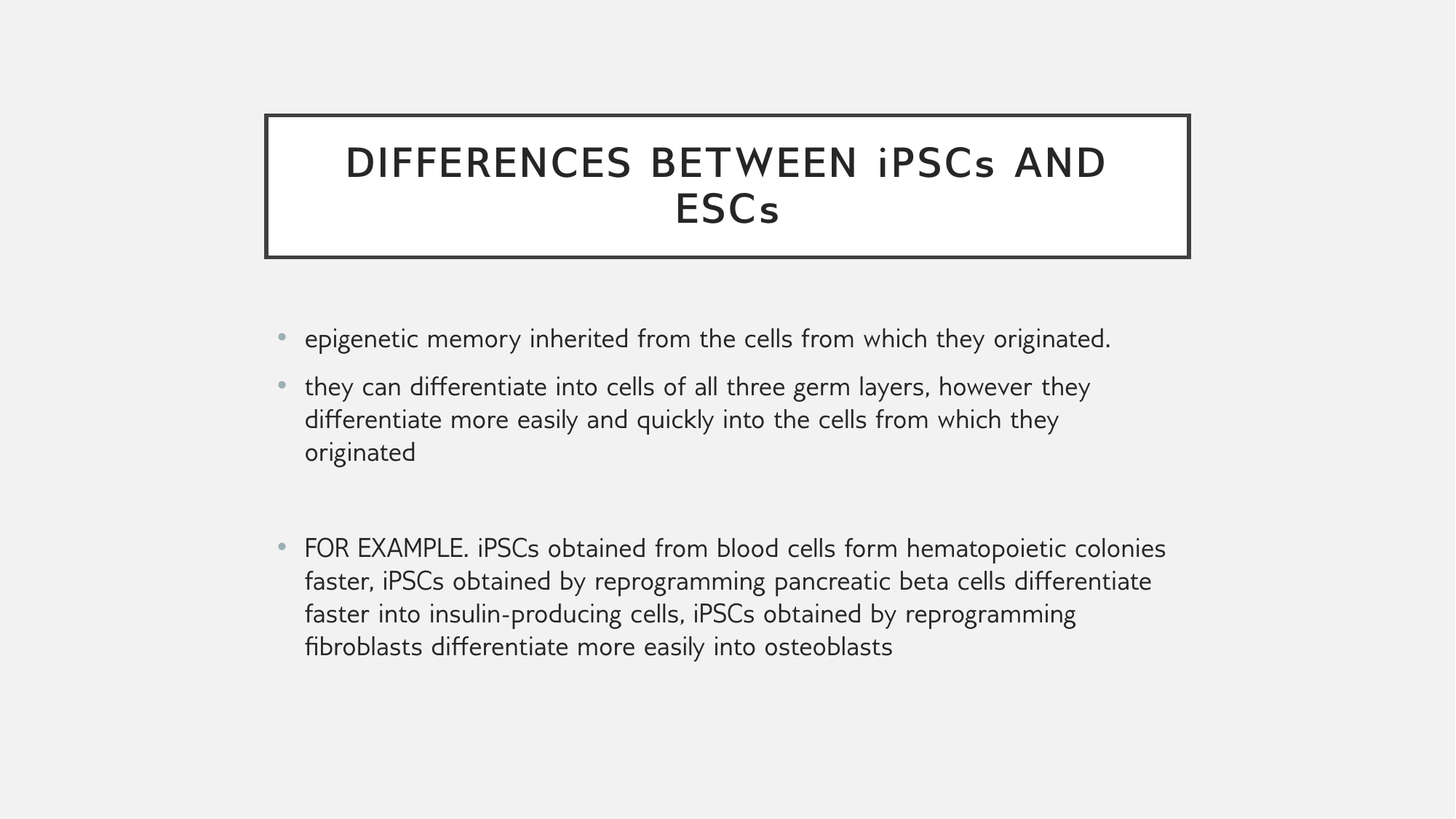

# DIFFERENCES BETWEEN iPSCs and ESCs
epigenetic memory inherited from the cells from which they originated.
they can differentiate into cells of all three germ layers, however they differentiate more easily and quickly into the cells from which they originated

FOR EXAMPLE. iPSCs obtained from blood cells form hematopoietic colonies faster, iPSCs obtained by reprogramming pancreatic beta cells differentiate faster into insulin-producing cells, iPSCs obtained by reprogramming fibroblasts differentiate more easily into osteoblasts